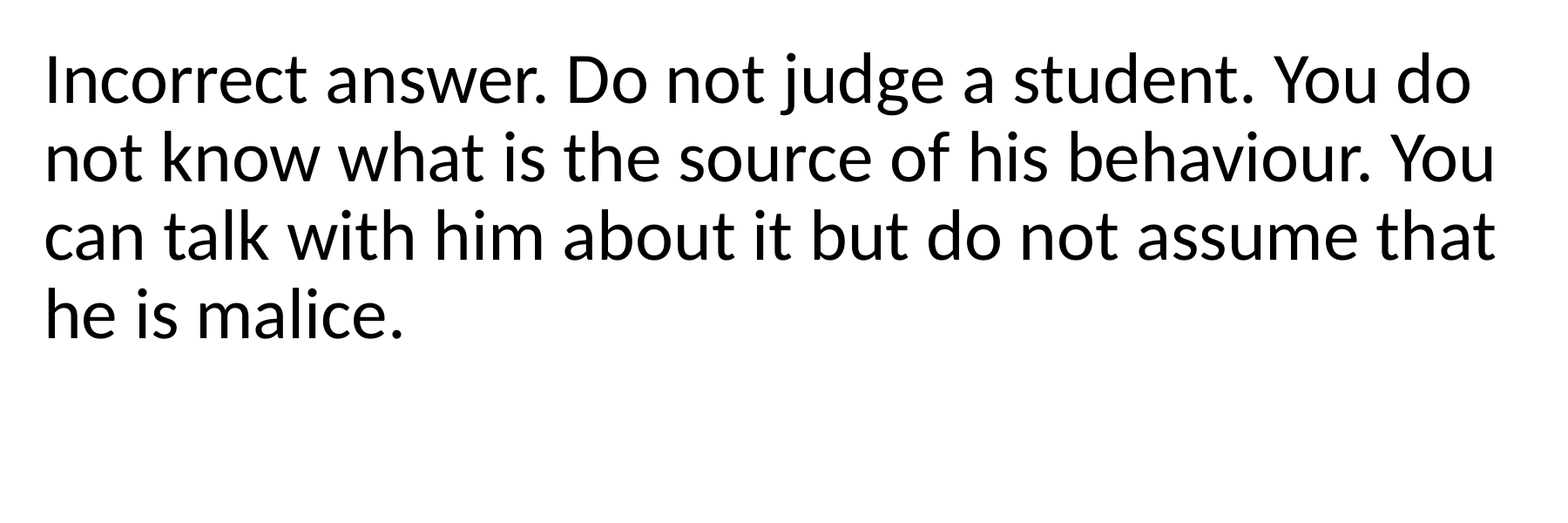

Incorrect answer. Do not judge a student. You do not know what is the source of his behaviour. You can talk with him about it but do not assume that he is malice.